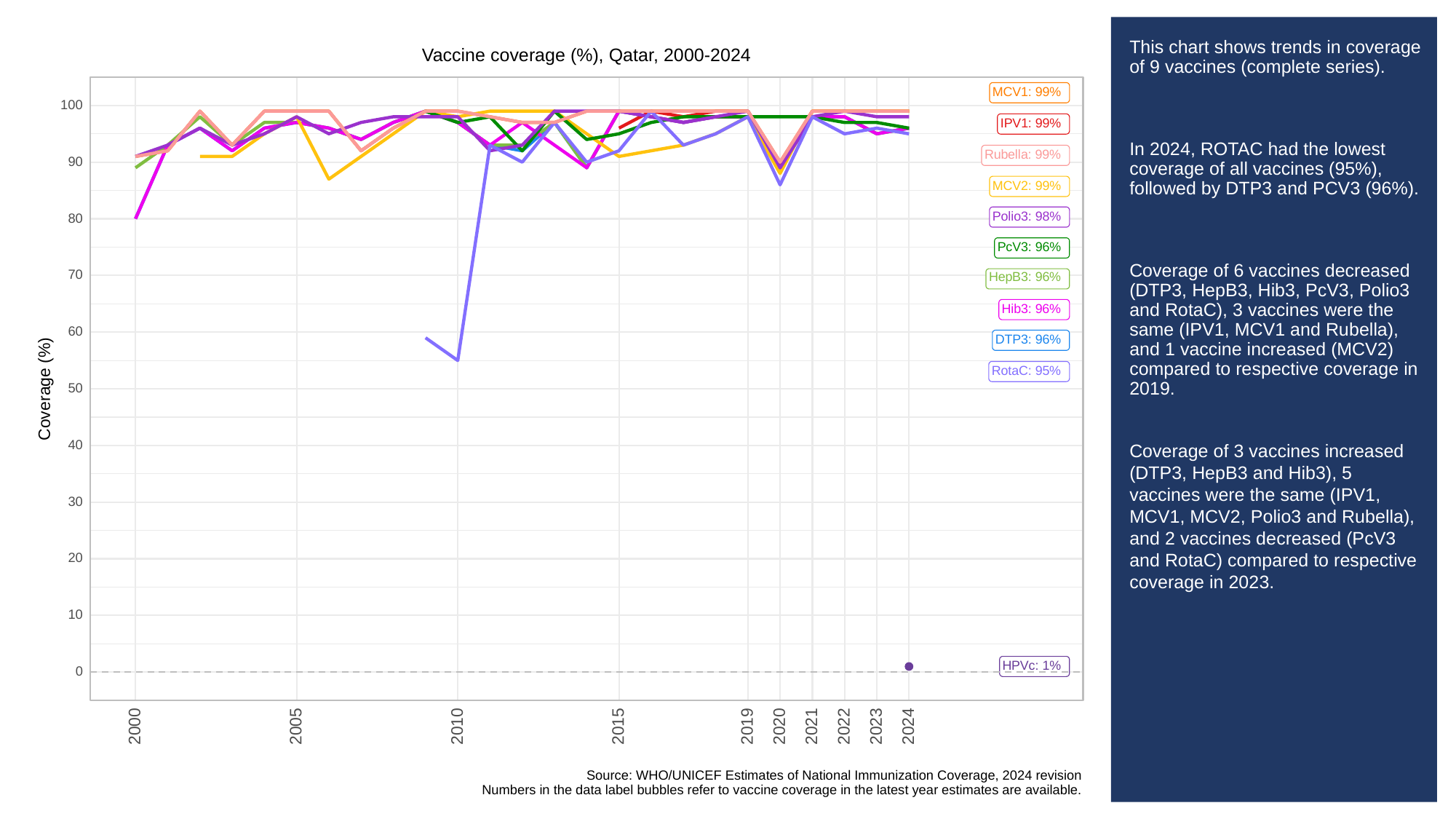

# This chart shows trends in coverage of 9 vaccines (complete series).

In 2024, ROTAC had the lowest coverage of all vaccines (95%), followed by DTP3 and PCV3 (96%).

Coverage of 6 vaccines decreased (DTP3, HepB3, Hib3, PcV3, Polio3 and RotaC), 3 vaccines were the same (IPV1, MCV1 and Rubella), and 1 vaccine increased (MCV2) compared to respective coverage in 2019.

Coverage of 3 vaccines increased (DTP3, HepB3 and Hib3), 5 vaccines were the same (IPV1, MCV1, MCV2, Polio3 and Rubella), and 2 vaccines decreased (PcV3 and RotaC) compared to respective coverage in 2023.

Vaccine coverage (%), Qatar, 2000-2024

MCV1: 99%

100

IPV1: 99%

Rubella: 99%
90

MCV2: 99%

Polio3: 98%
80

PcV3: 96%

70
HepB3: 96%

Hib3: 96%
60

DTP3: 96%

RotaC: 95%
Coverage (%)
50

40

30

20

10

HPVc: 1%

0

2023
2000
2005
2010
2015
2019
2020
2021
2022
2024
Source: WHO/UNICEF Estimates of National Immunization Coverage, 2024 revision
Numbers in the data label bubbles refer to vaccine coverage in the latest year estimates are available.